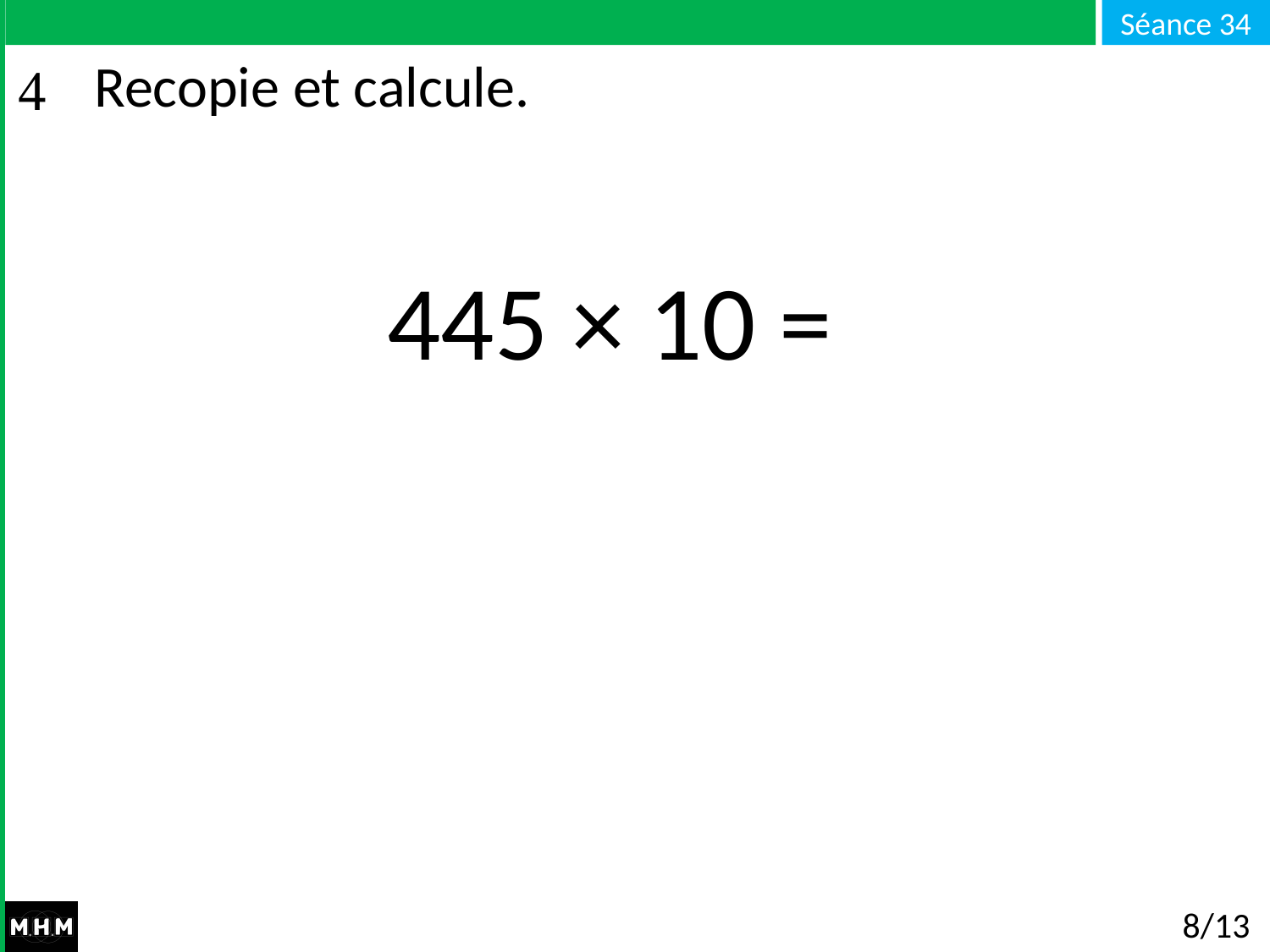

# Recopie et calcule.
445 × 10 =
8/13